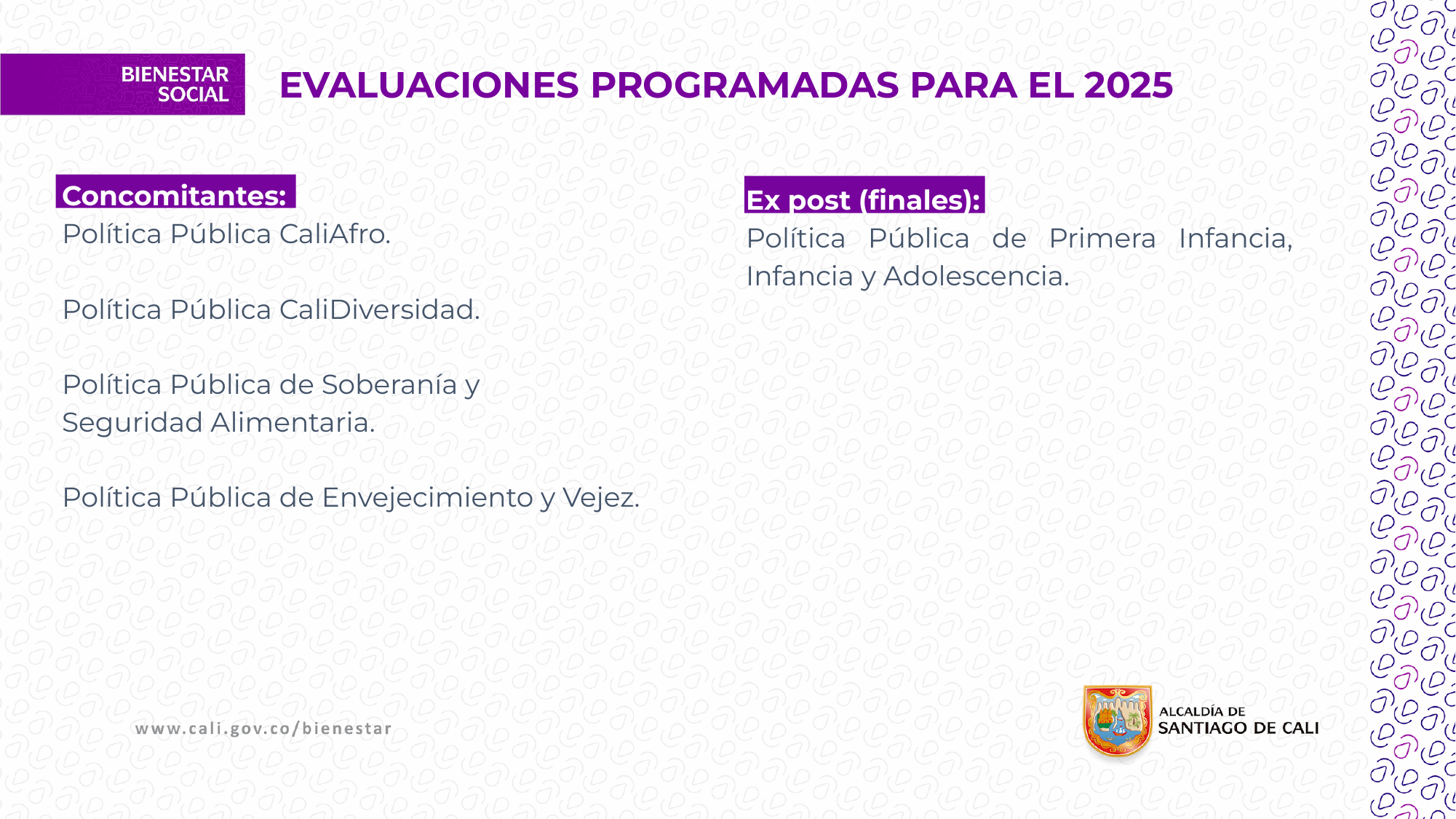

EVALUACIONES PROGRAMADAS PARA EL 2025

Concomitantes:
Política Pública CaliAfro.

Política Pública CaliDiversidad.

Política Pública de Soberanía y
Seguridad Alimentaria.

Política Pública de Envejecimiento y Vejez.

Ex post (finales):
Política Pública de Primera Infancia, Infancia y Adolescencia.